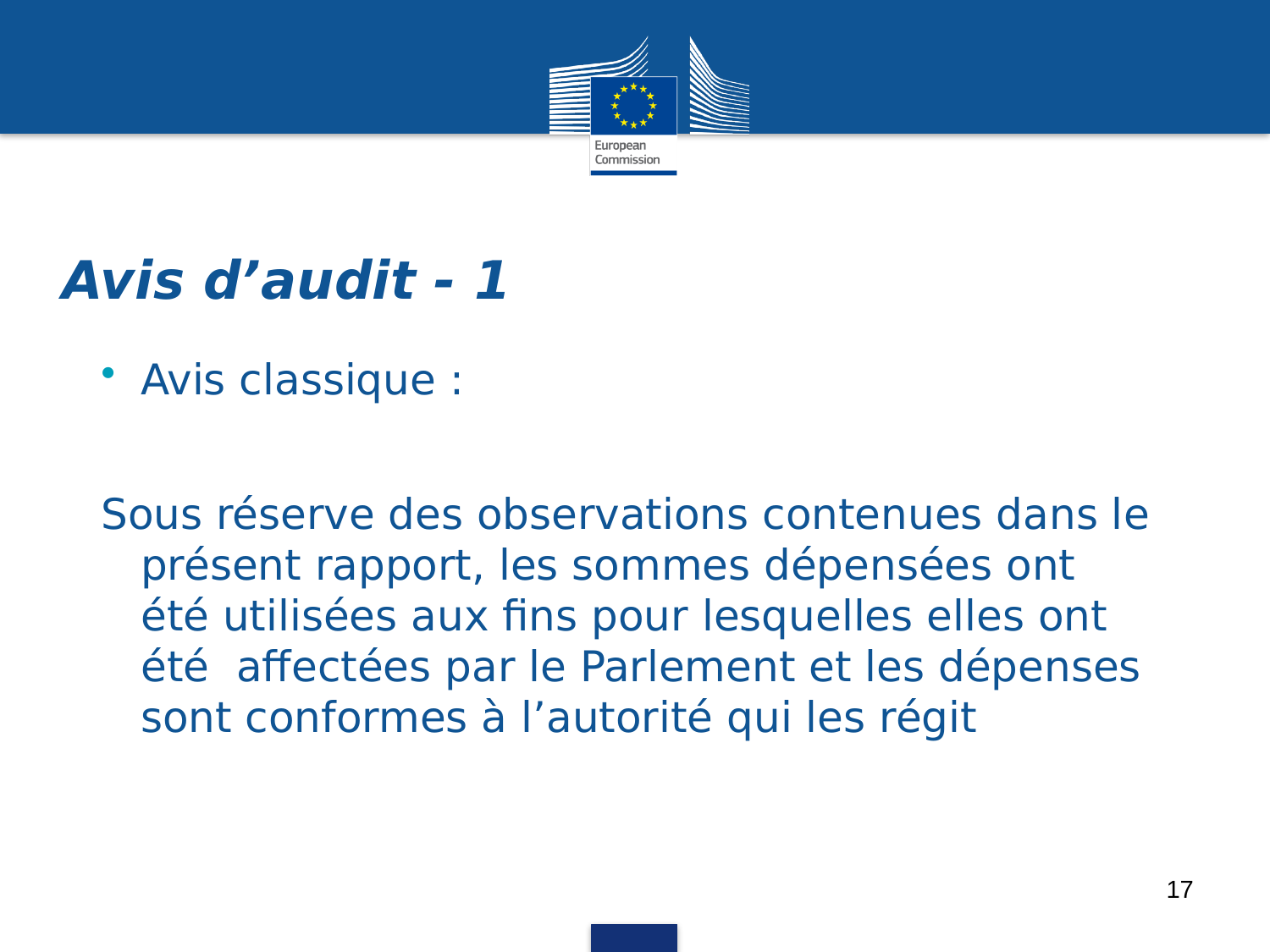

# Avis d’audit - 1
Avis classique :

Sous réserve des observations contenues dans le présent rapport, les sommes dépensées ont été utilisées aux fins pour lesquelles elles ont été  affectées par le Parlement et les dépenses sont conformes à l’autorité qui les régit

17